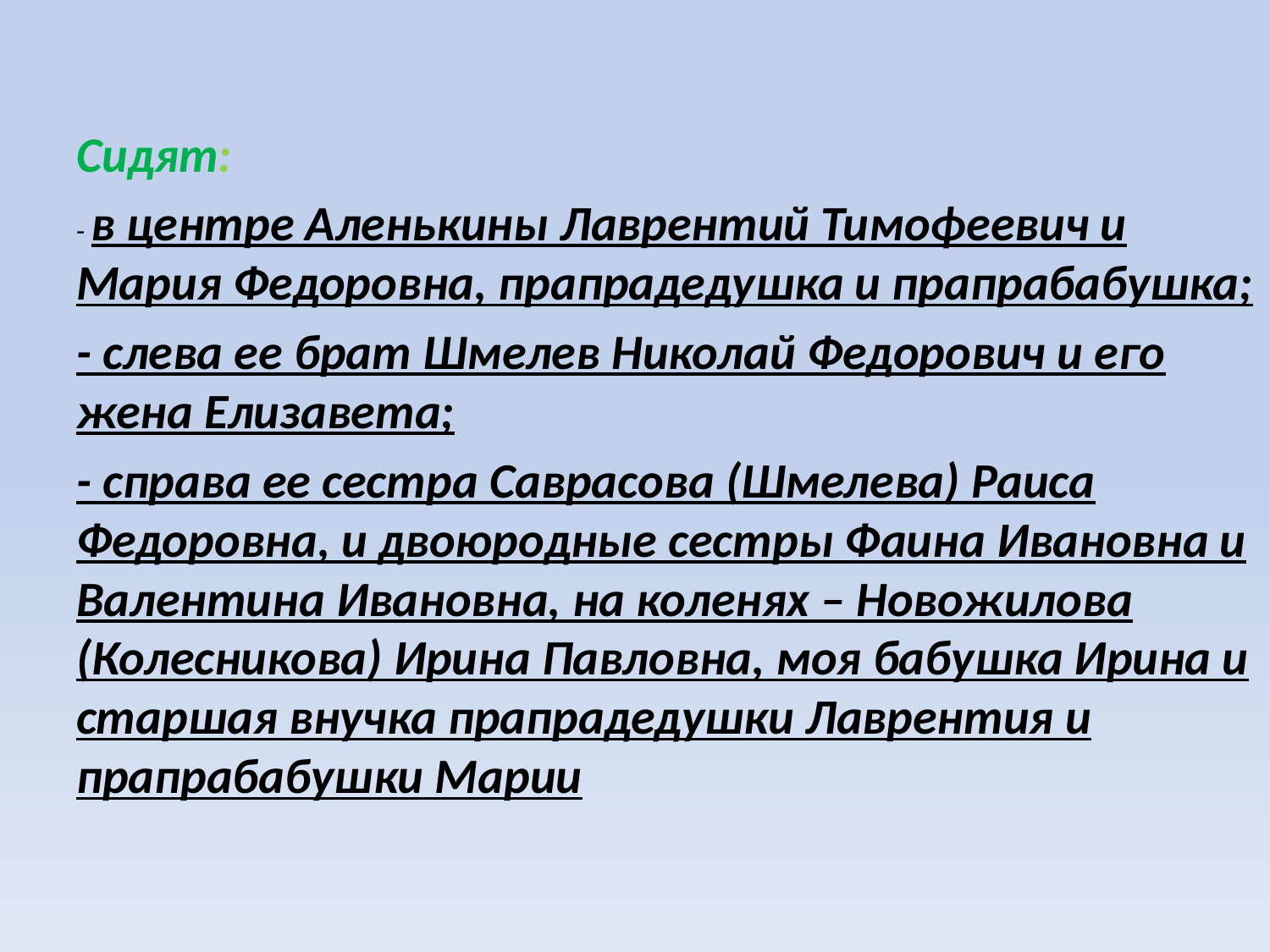

#

Сидят:
- в центре Аленькины Лаврентий Тимофеевич и Мария Федоровна, прапрадедушка и прапрабабушка;
- слева ее брат Шмелев Николай Федорович и его жена Елизавета;
- справа ее сестра Саврасова (Шмелева) Раиса Федоровна, и двоюродные сестры Фаина Ивановна и Валентина Ивановна, на коленях – Новожилова (Колесникова) Ирина Павловна, моя бабушка Ирина и старшая внучка прапрадедушки Лаврентия и прапрабабушки Марии